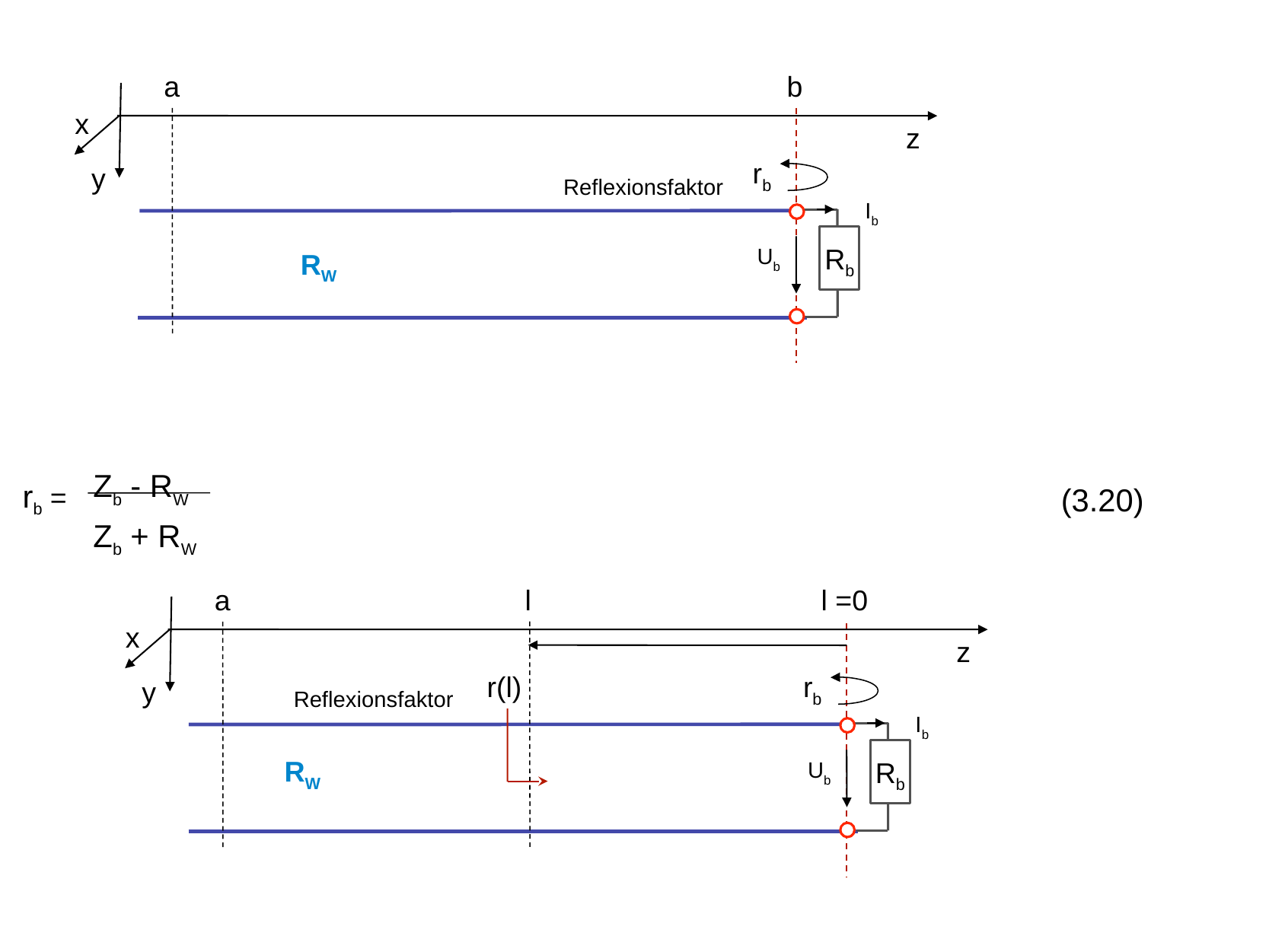

b
a

x

z

rb
Reflexionsfaktor
y

Ib

Rb
Ub

RW

Zb - RW
rb =
Zb + RW

(3.20)
l
l =0
a

x

z

r(l)
rb
Reflexionsfaktor
y

Ib

RW
Rb
Ub